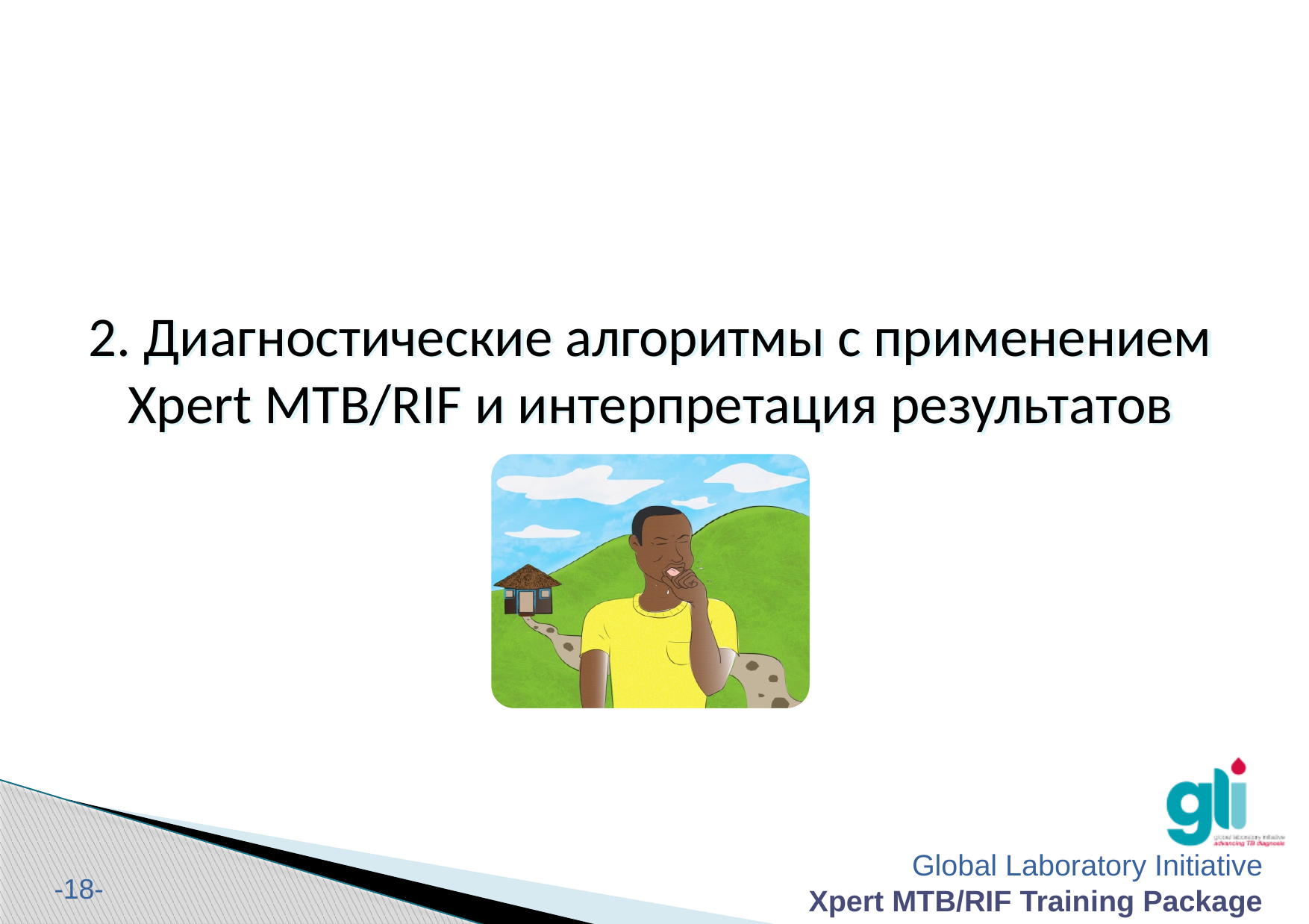

2. Диагностические алгоритмы с применением Xpert MTB/RIF и интерпретация результатов